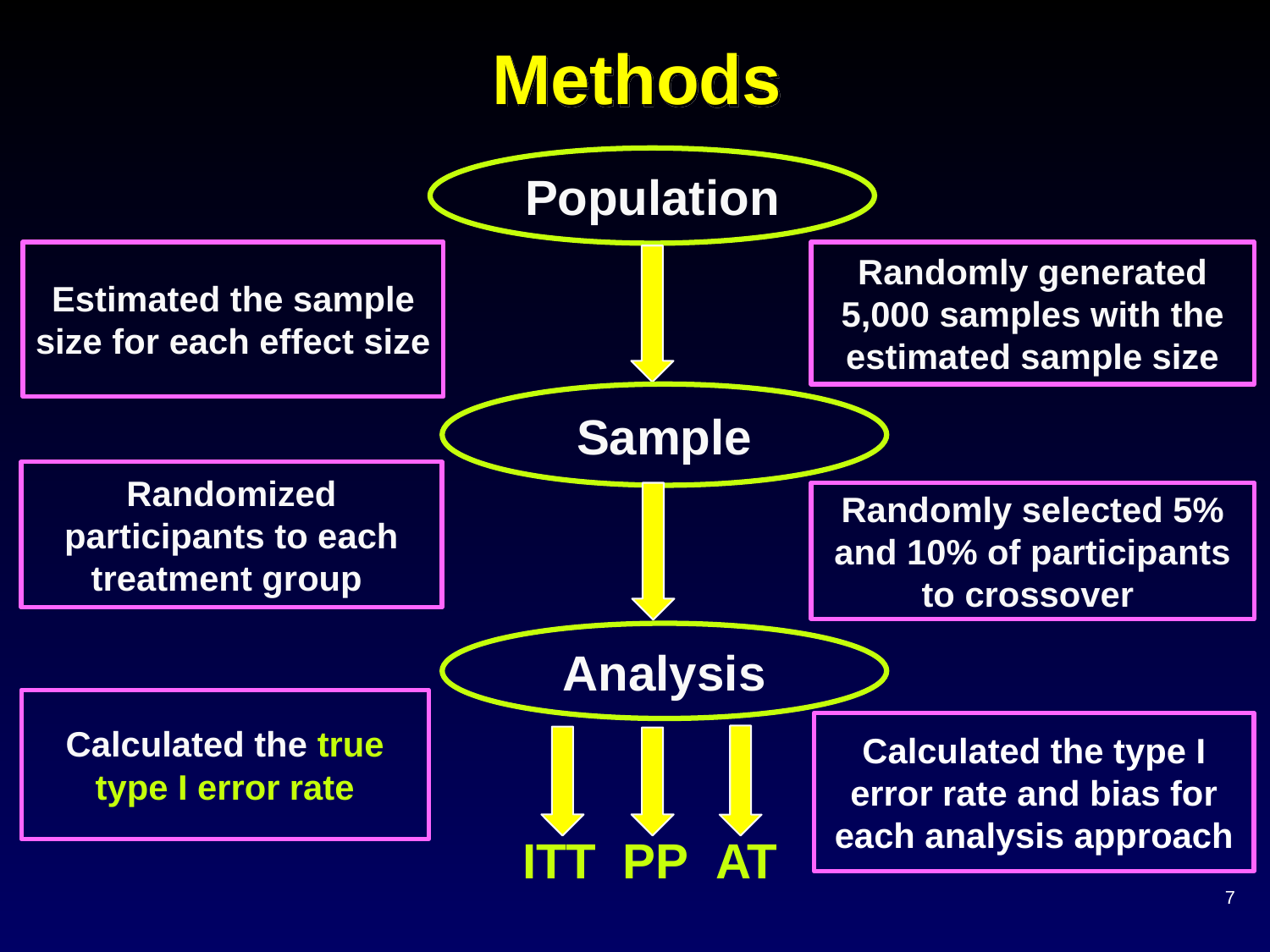

# Methods
Population

Estimated the sample size for each effect size
Randomly generated 5,000 samples with the estimated sample size

Sample
Randomized participants to each treatment group
Randomly selected 5% and 10% of participants to crossover

Analysis
Calculated the true type I error rate
Calculated the type I error rate and bias for each analysis approach

AT

ITT

PP
7